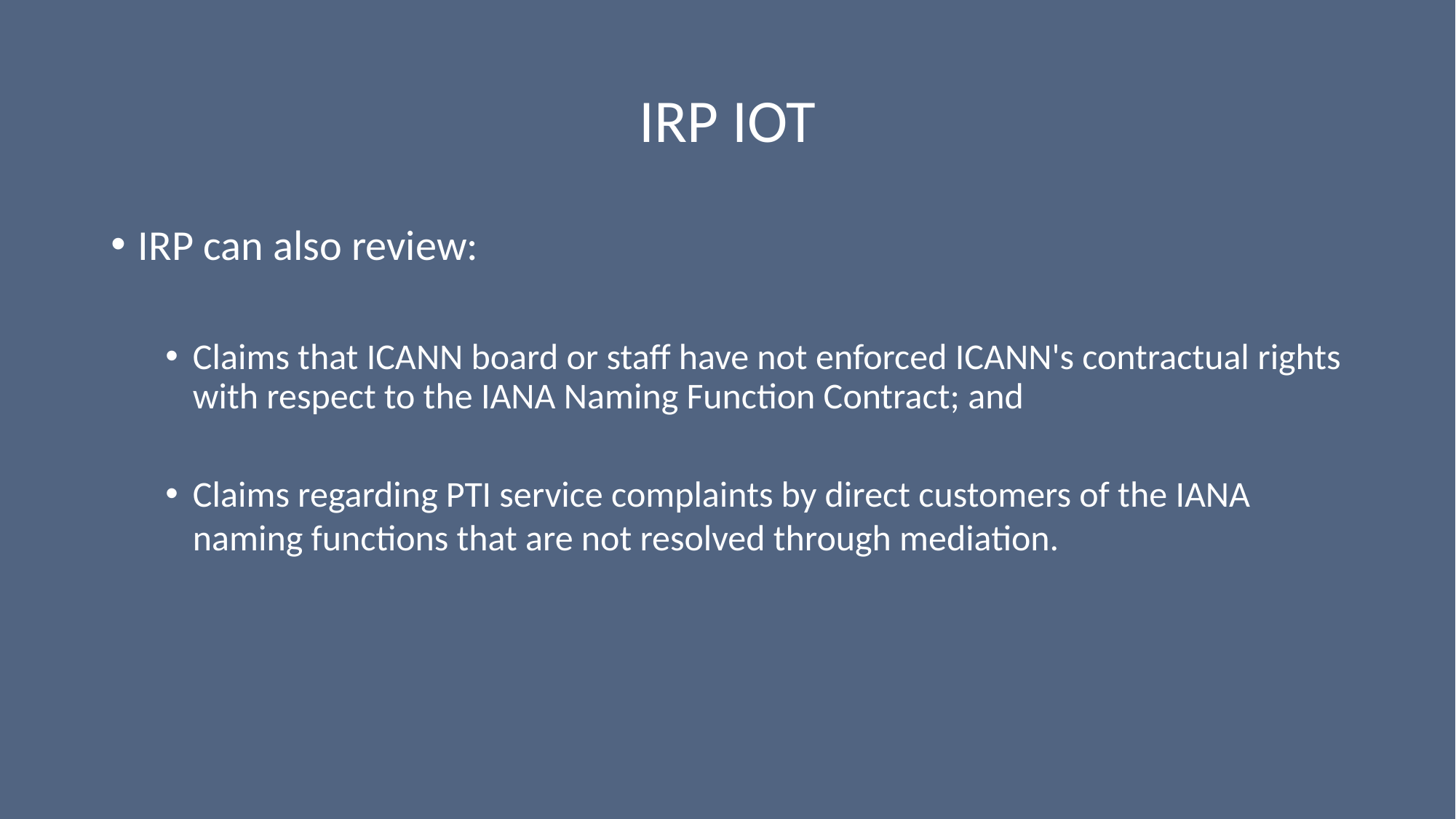

# IRP IOT
IRP can also review:

Claims that ICANN board or staff have not enforced ICANN's contractual rights with respect to the IANA Naming Function Contract; and

Claims regarding PTI service complaints by direct customers of the IANA naming functions that are not resolved through mediation.